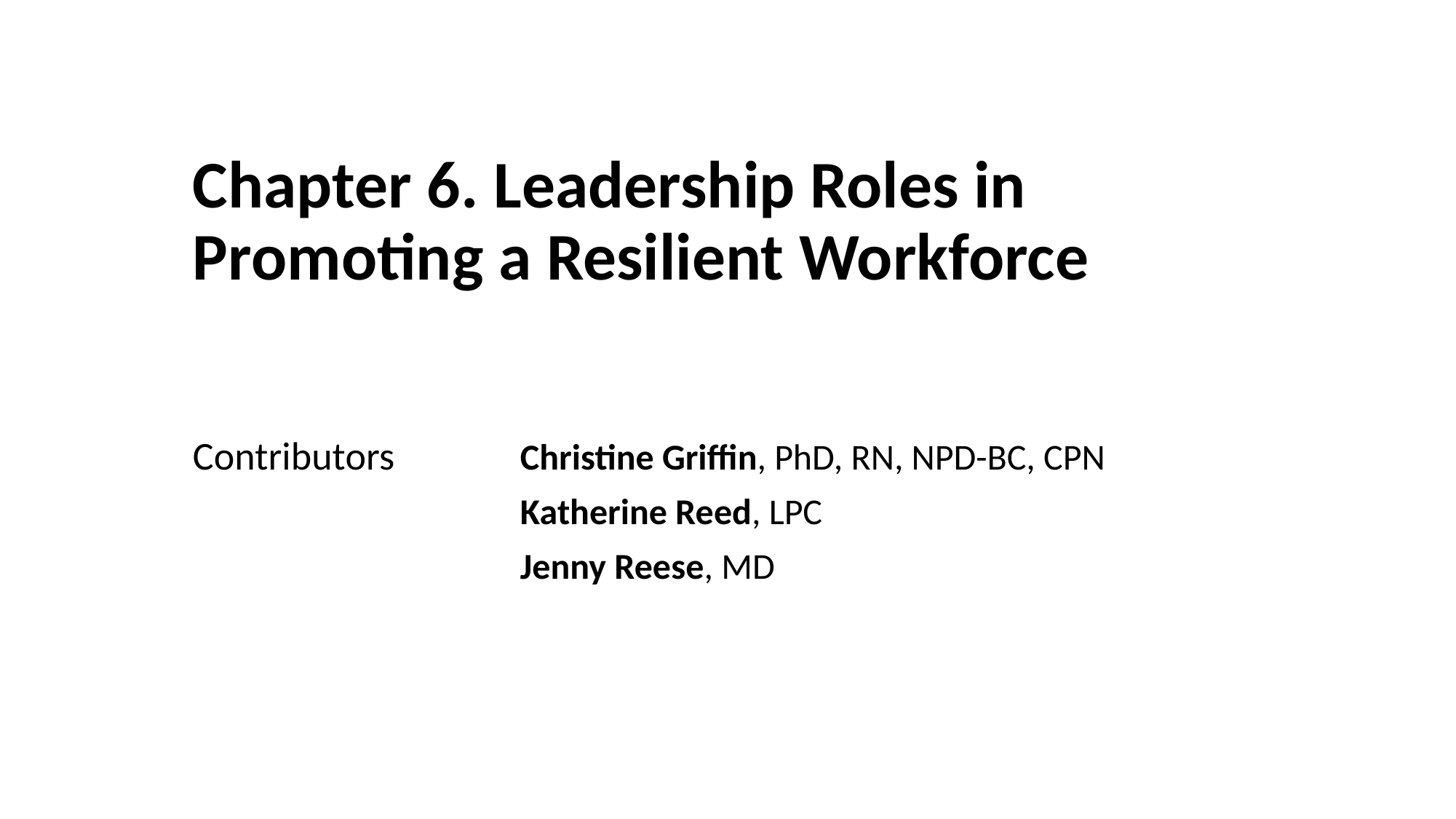

# Chapter 6. Leadership Roles in Promoting a Resilient Workforce
Contributors		Christine Griffin, PhD, RN, NPD-BC, CPN
			Katherine Reed, LPC
			Jenny Reese, MD